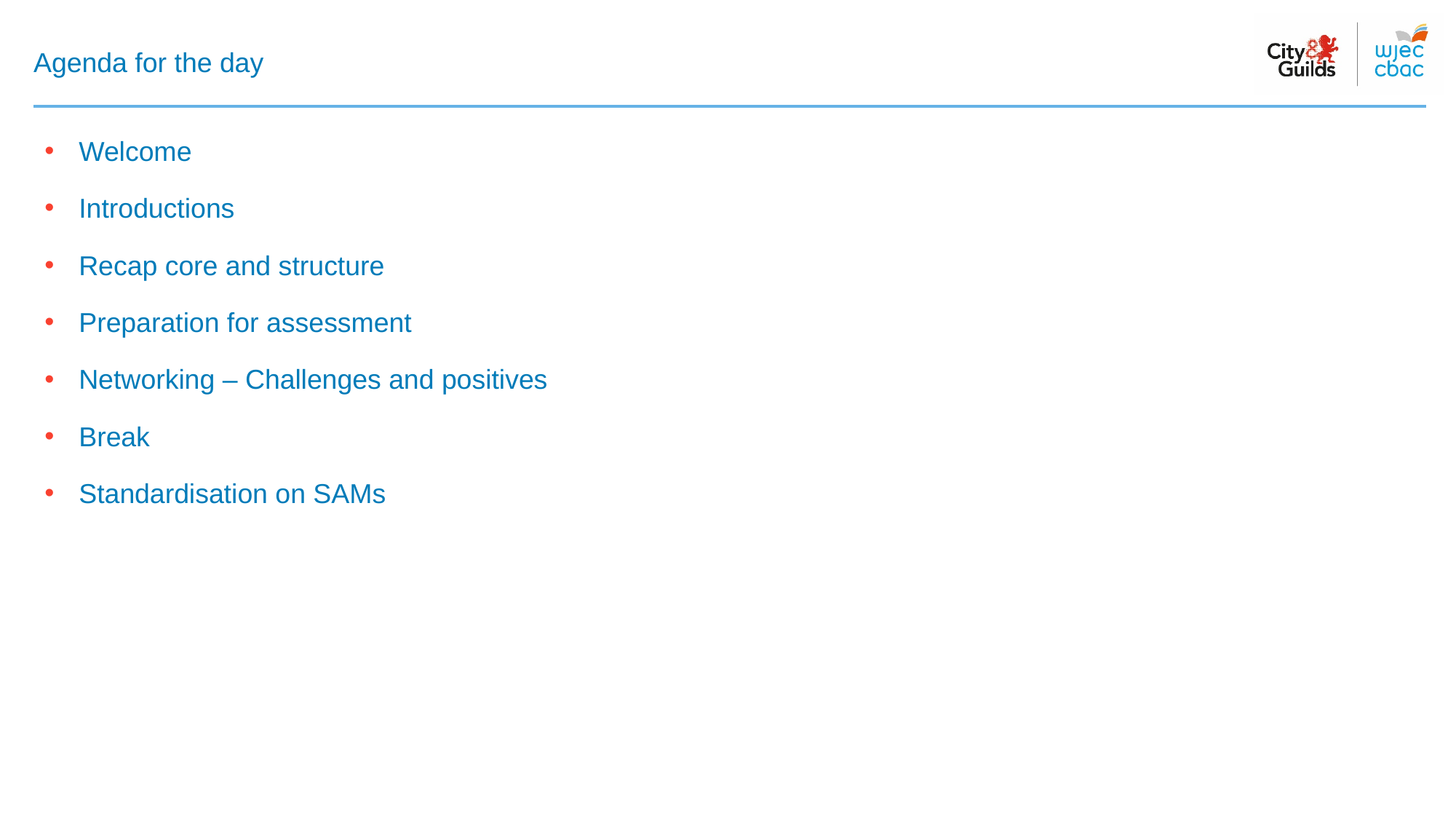

# Agenda for the day
Welcome
Introductions
Recap core and structure
Preparation for assessment
Networking – Challenges and positives
Break
Standardisation on SAMs